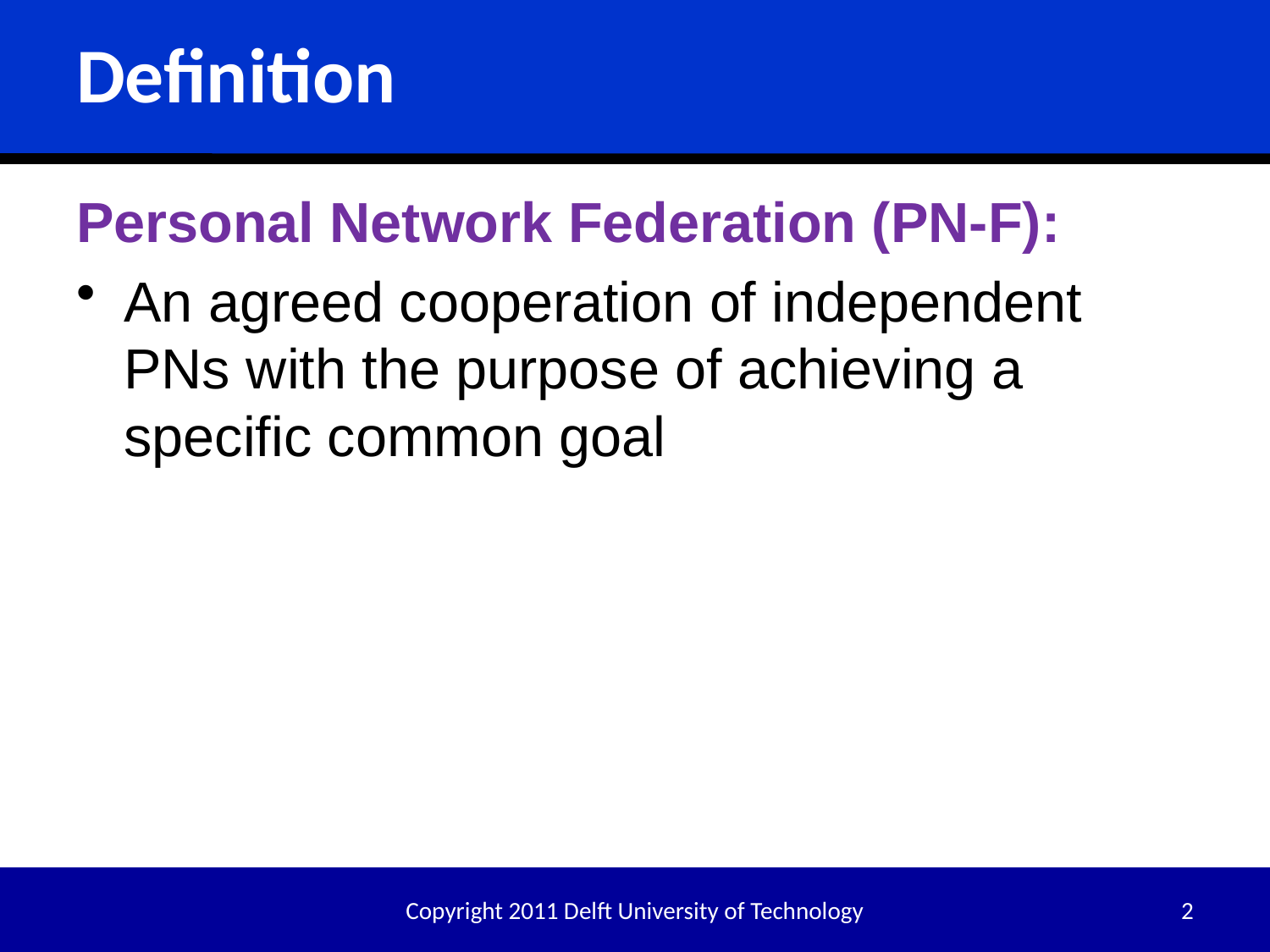

# Definition
Personal Network Federation (PN-F):
An agreed cooperation of independent PNs with the purpose of achieving a specific common goal
Copyright 2011 Delft University of Technology
2